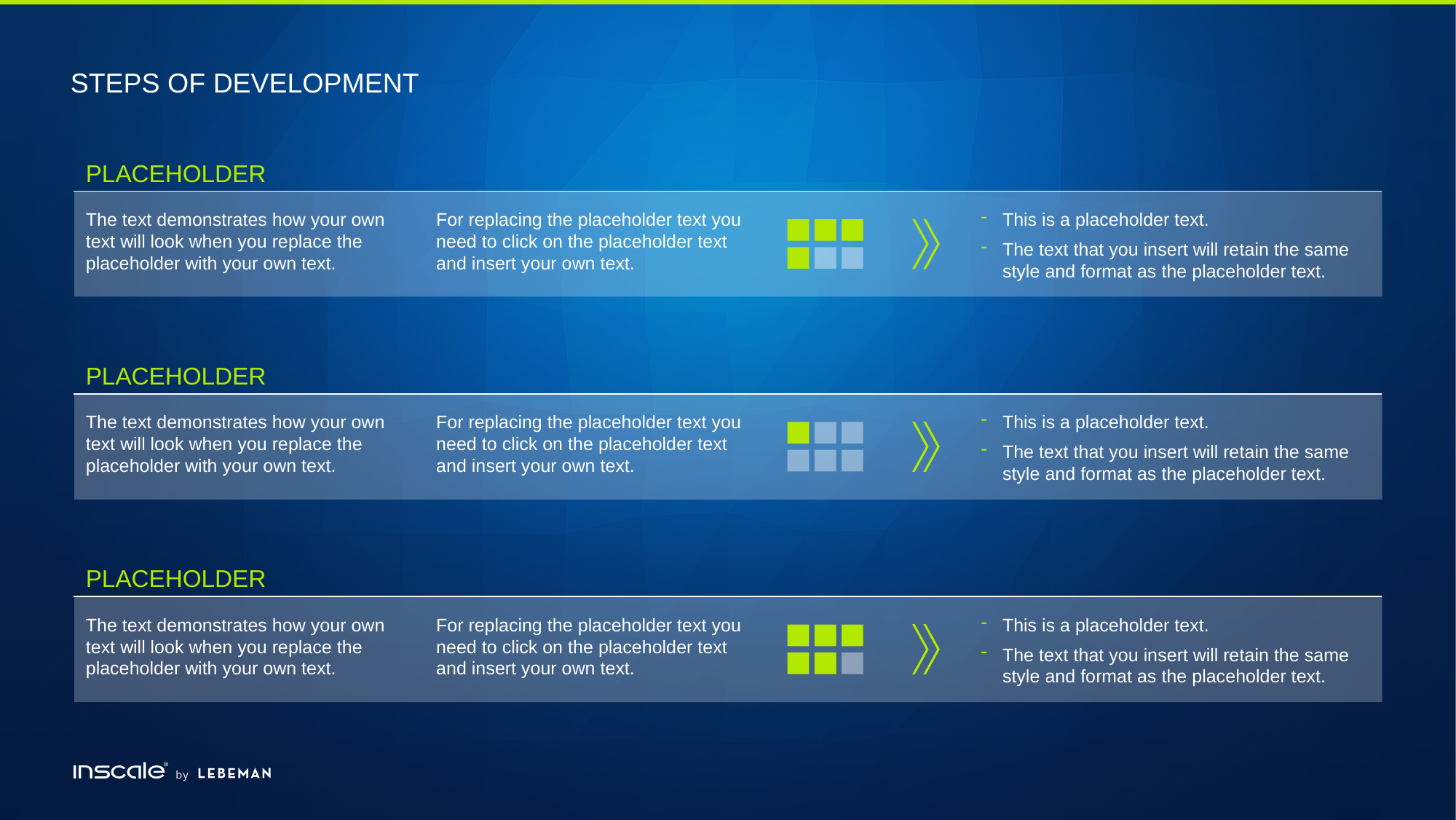

# Steps of development

Placeholder

This is a placeholder text.
The text that you insert will retain the same style and format as the placeholder text.
The text demonstrates how your own text will look when you replace the placeholder with your own text.
For replacing the placeholder text you need to click on the placeholder text and insert your own text.

Placeholder

This is a placeholder text.
The text that you insert will retain the same style and format as the placeholder text.
The text demonstrates how your own text will look when you replace the placeholder with your own text.
For replacing the placeholder text you need to click on the placeholder text and insert your own text.

Placeholder

This is a placeholder text.
The text that you insert will retain the same style and format as the placeholder text.
The text demonstrates how your own text will look when you replace the placeholder with your own text.
For replacing the placeholder text you need to click on the placeholder text and insert your own text.